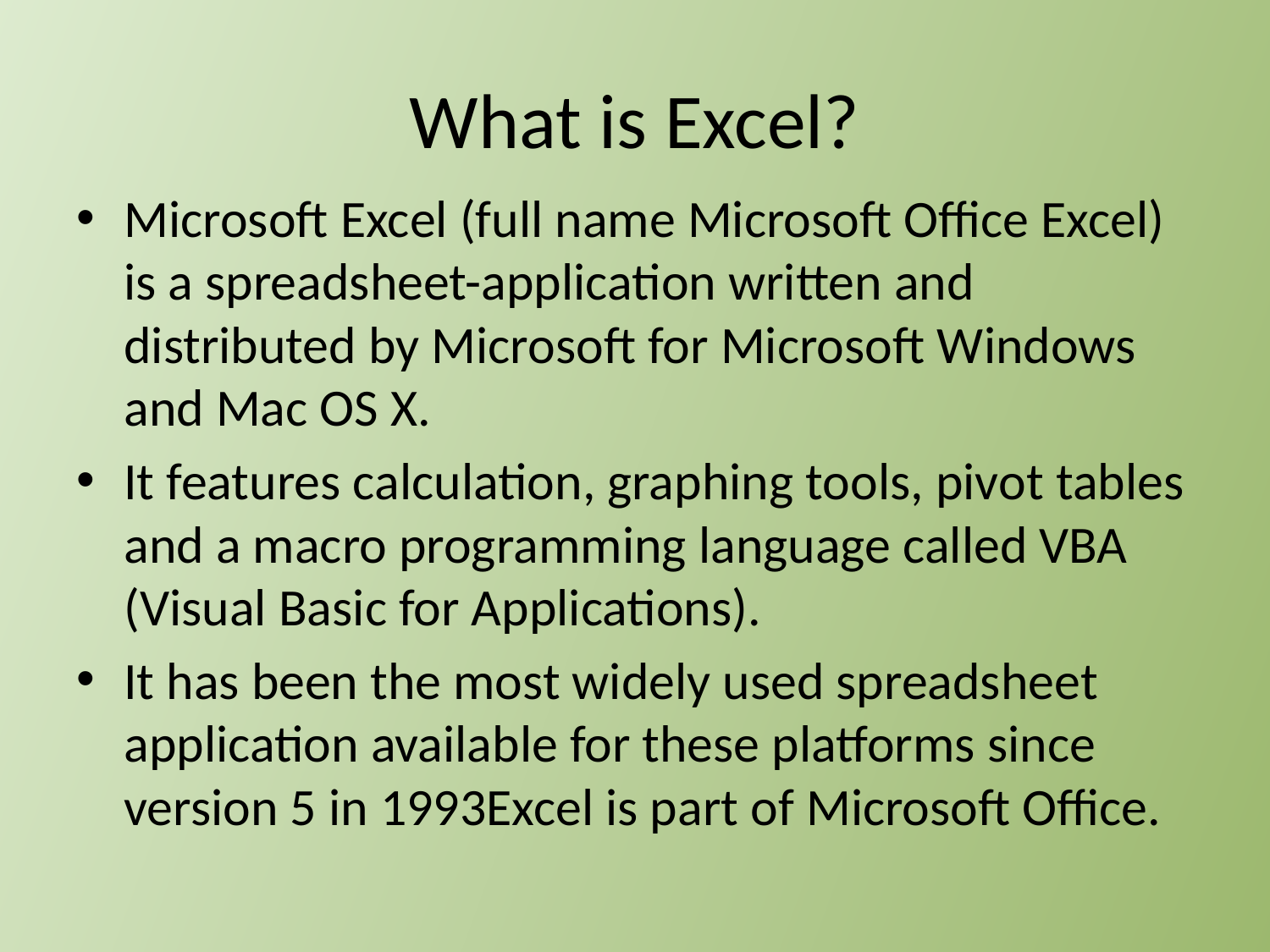

# What is Excel?
Microsoft Excel (full name Microsoft Office Excel) is a spreadsheet-application written and distributed by Microsoft for Microsoft Windows and Mac OS X.
It features calculation, graphing tools, pivot tables and a macro programming language called VBA (Visual Basic for Applications).
It has been the most widely used spreadsheet application available for these platforms since version 5 in 1993Excel is part of Microsoft Office.